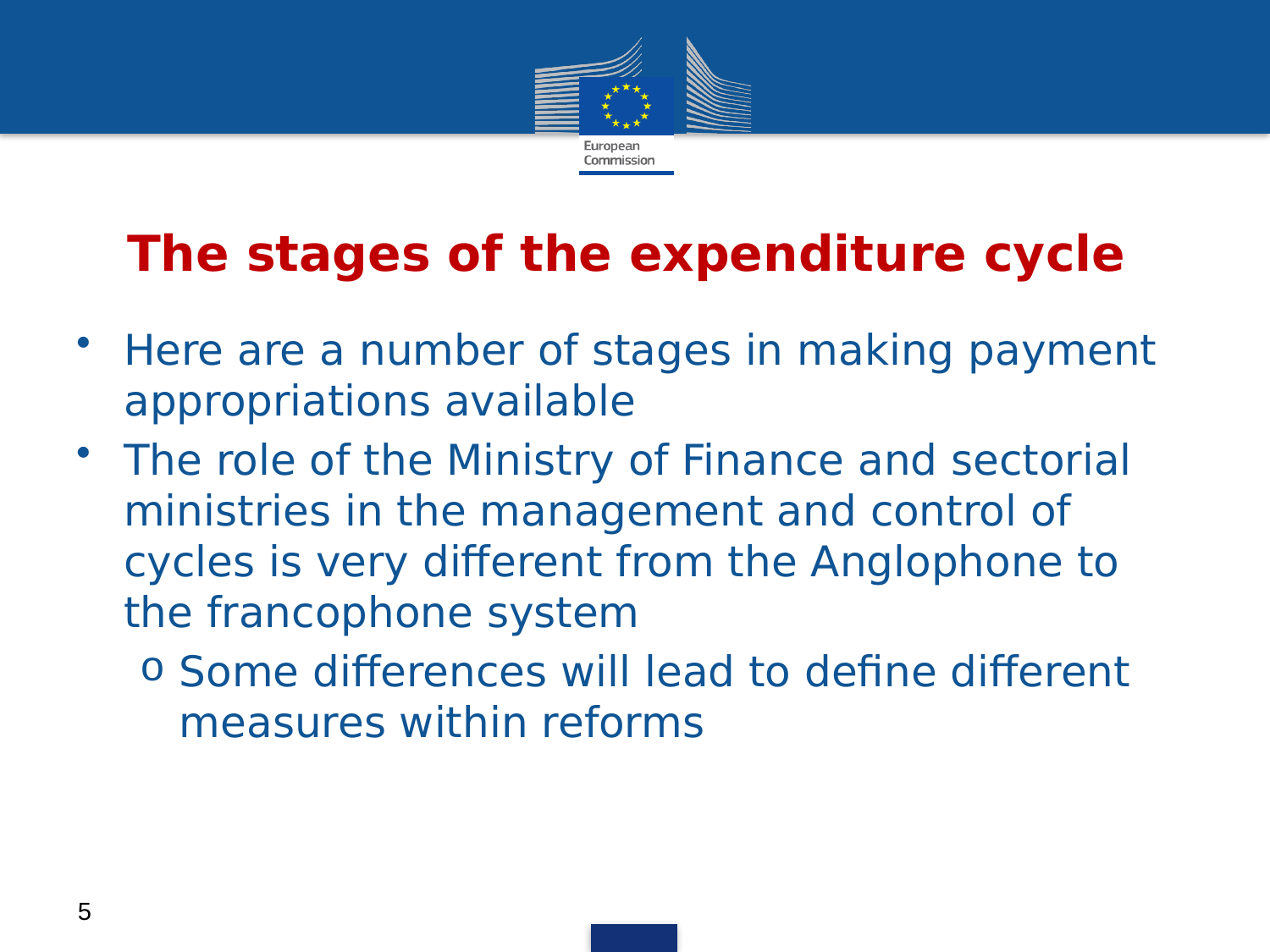

# The stages of the expenditure cycle
Here are a number of stages in making payment appropriations available
The role of the Ministry of Finance and sectorial ministries in the management and control of cycles is very different from the Anglophone to the francophone system
Some differences will lead to define different measures within reforms
5